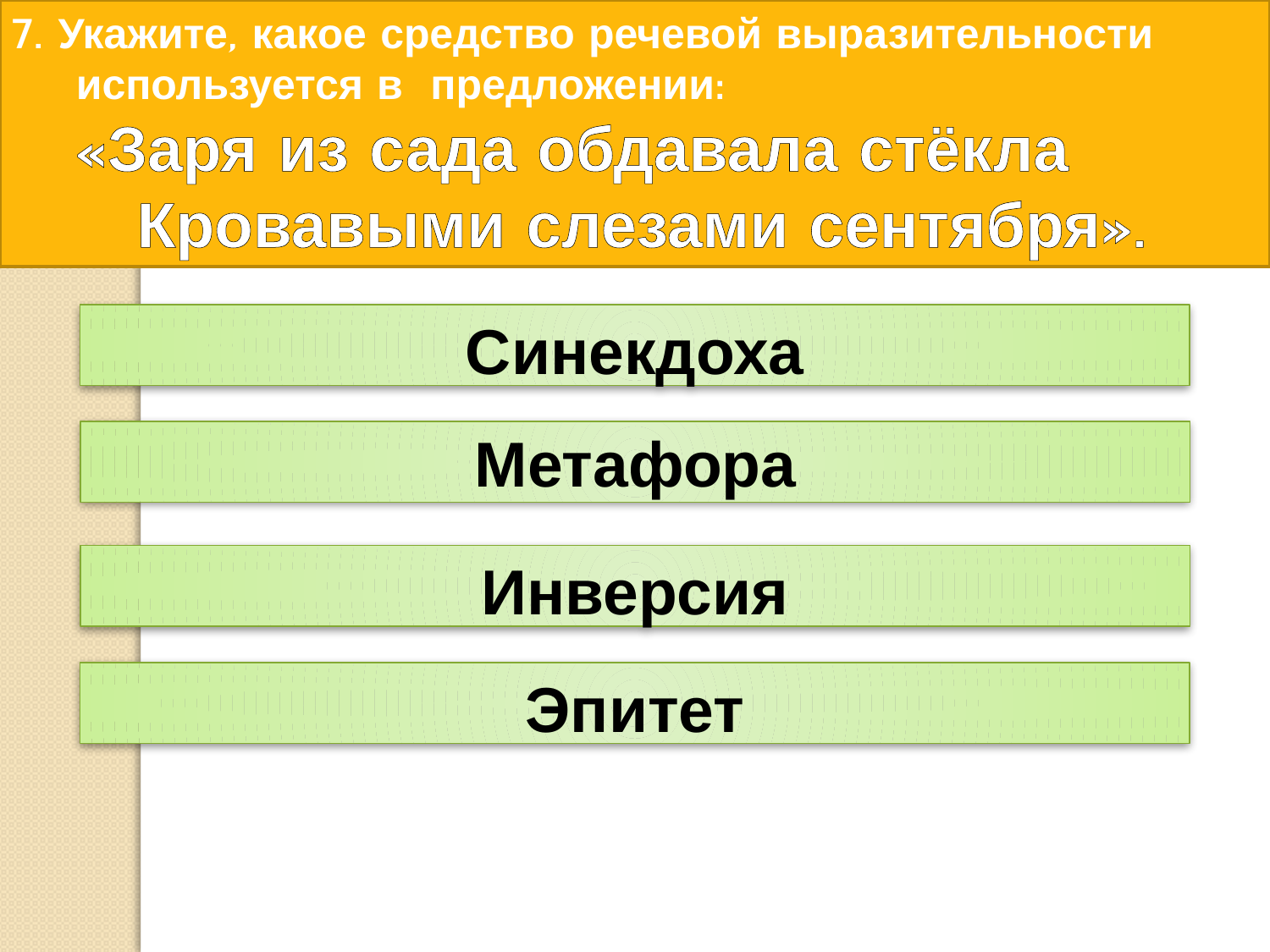

7. Укажите, какое средство речевой выразительности используется в  предложении:
     «Заря из сада обдавала стёкла
      Кровавыми слезами сентября».
Синекдоха
Метафора
Инверсия
Эпитет